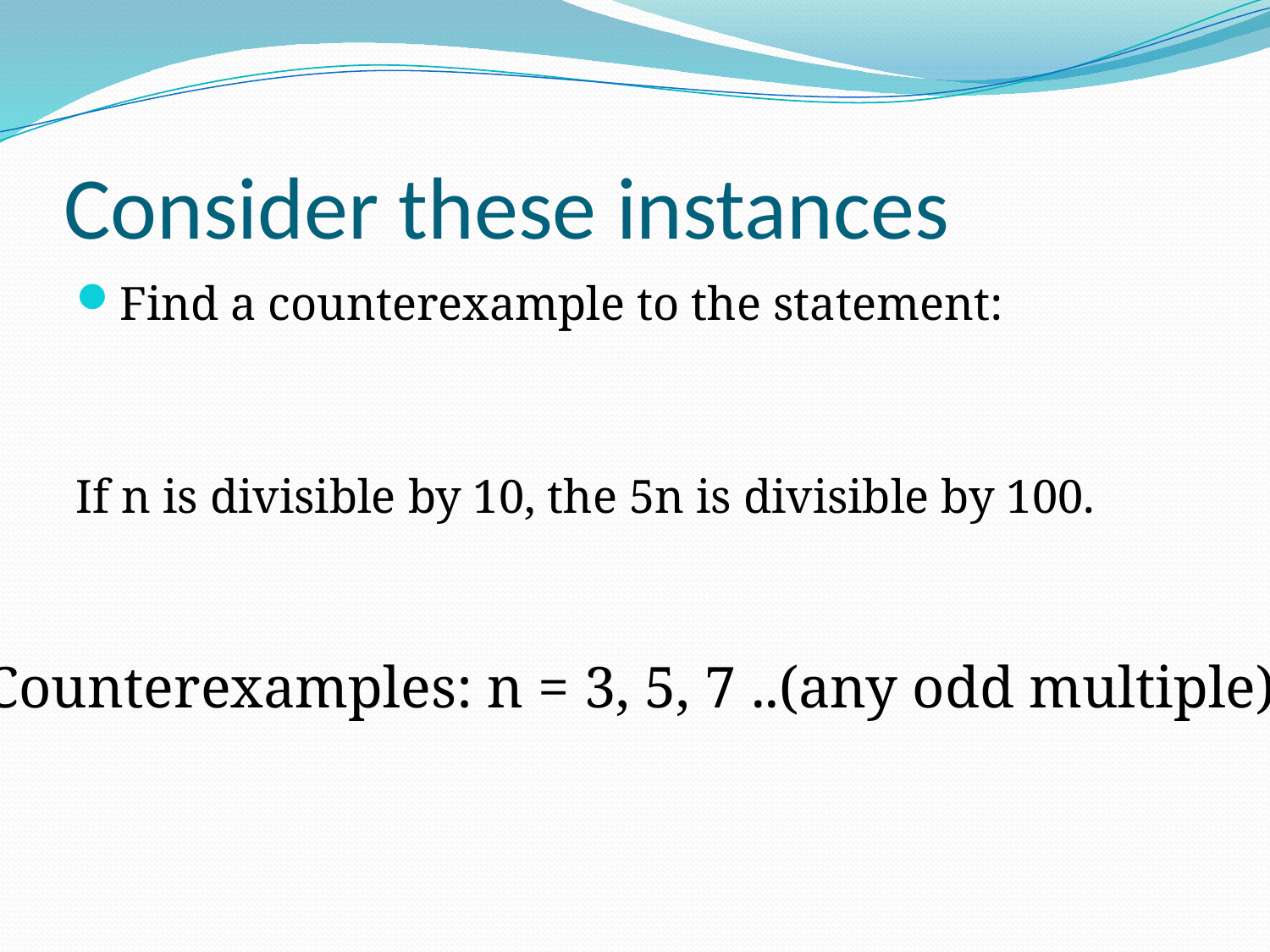

# Consider these instances
Find a counterexample to the statement:

If n is divisible by 10, the 5n is divisible by 100.

Counterexamples: n = 3, 5, 7 ..(any odd multiple)